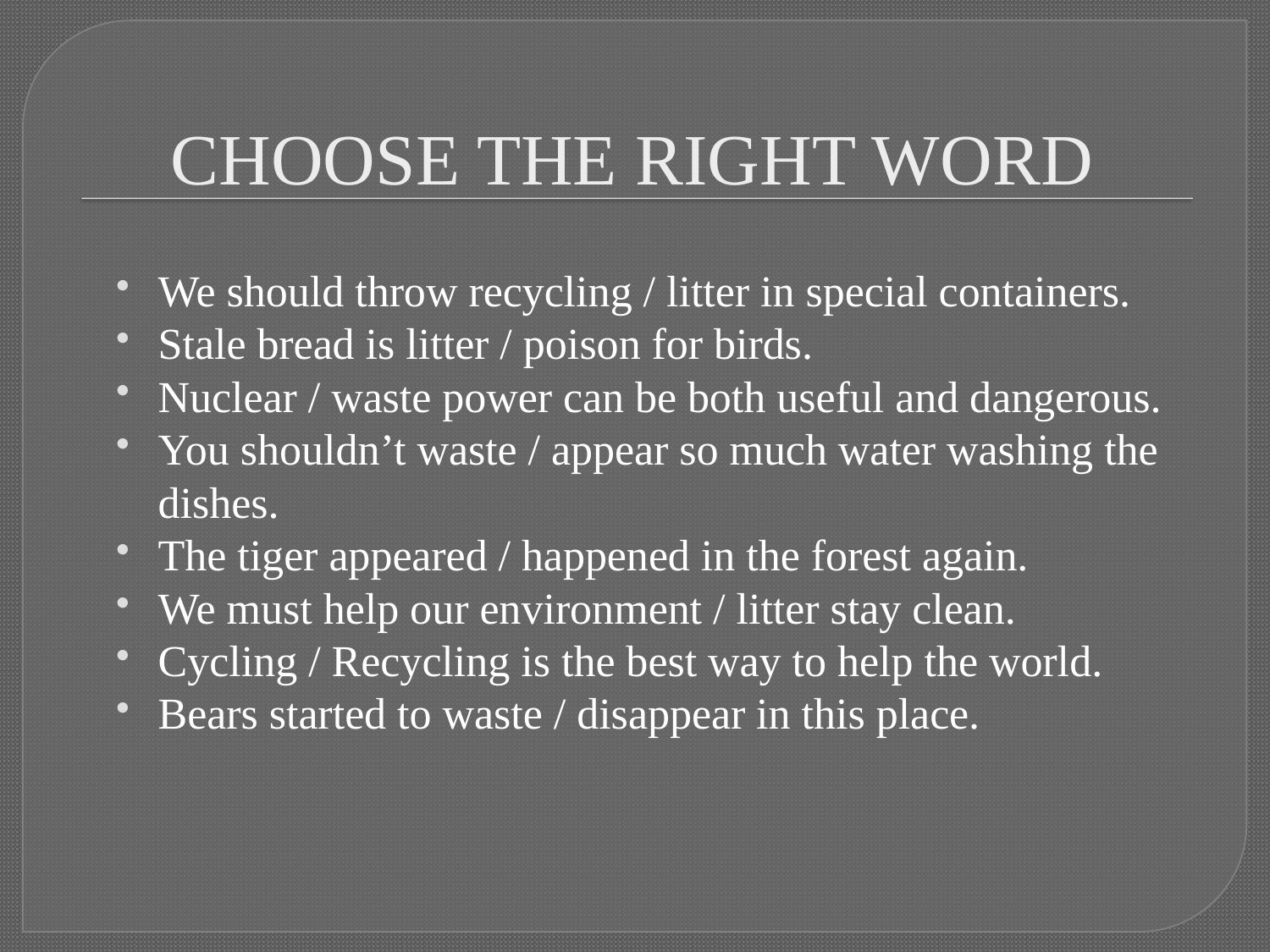

# Choose the Right Word
We should throw recycling / litter in special containers.
Stale bread is litter / poison for birds.
Nuclear / waste power can be both useful and dangerous.
You shouldn’t waste / appear so much water washing the dishes.
The tiger appeared / happened in the forest again.
We must help our environment / litter stay clean.
Cycling / Recycling is the best way to help the world.
Bears started to waste / disappear in this place.